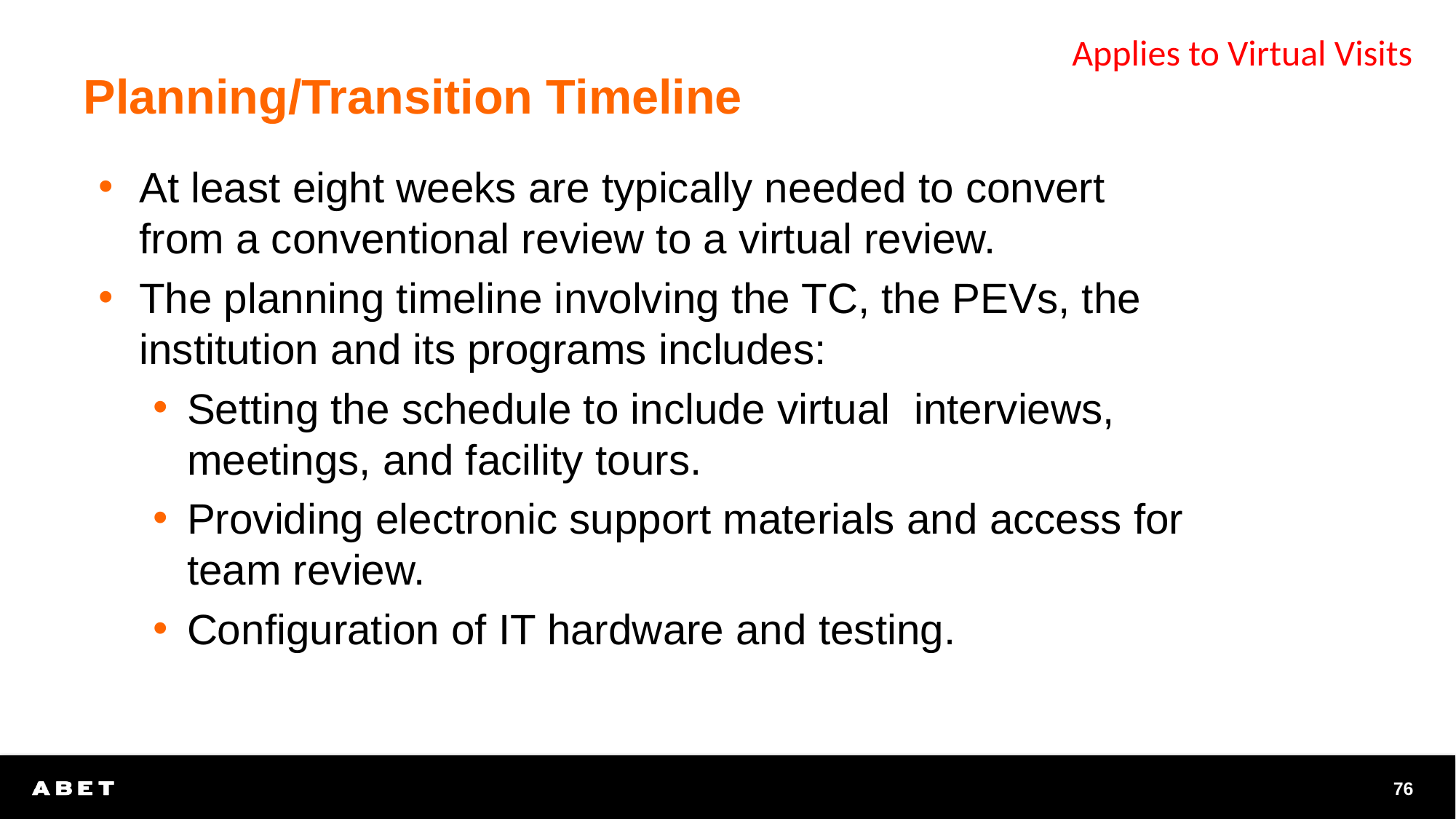

Applies to Virtual Visits
# Planning/Transition Timeline
At least eight weeks are typically needed to convert from a conventional review to a virtual review.
The planning timeline involving the TC, the PEVs, the institution and its programs includes:
Setting the schedule to include virtual  interviews, meetings, and facility tours.
Providing electronic support materials and access for team review.
Configuration of IT hardware and testing.